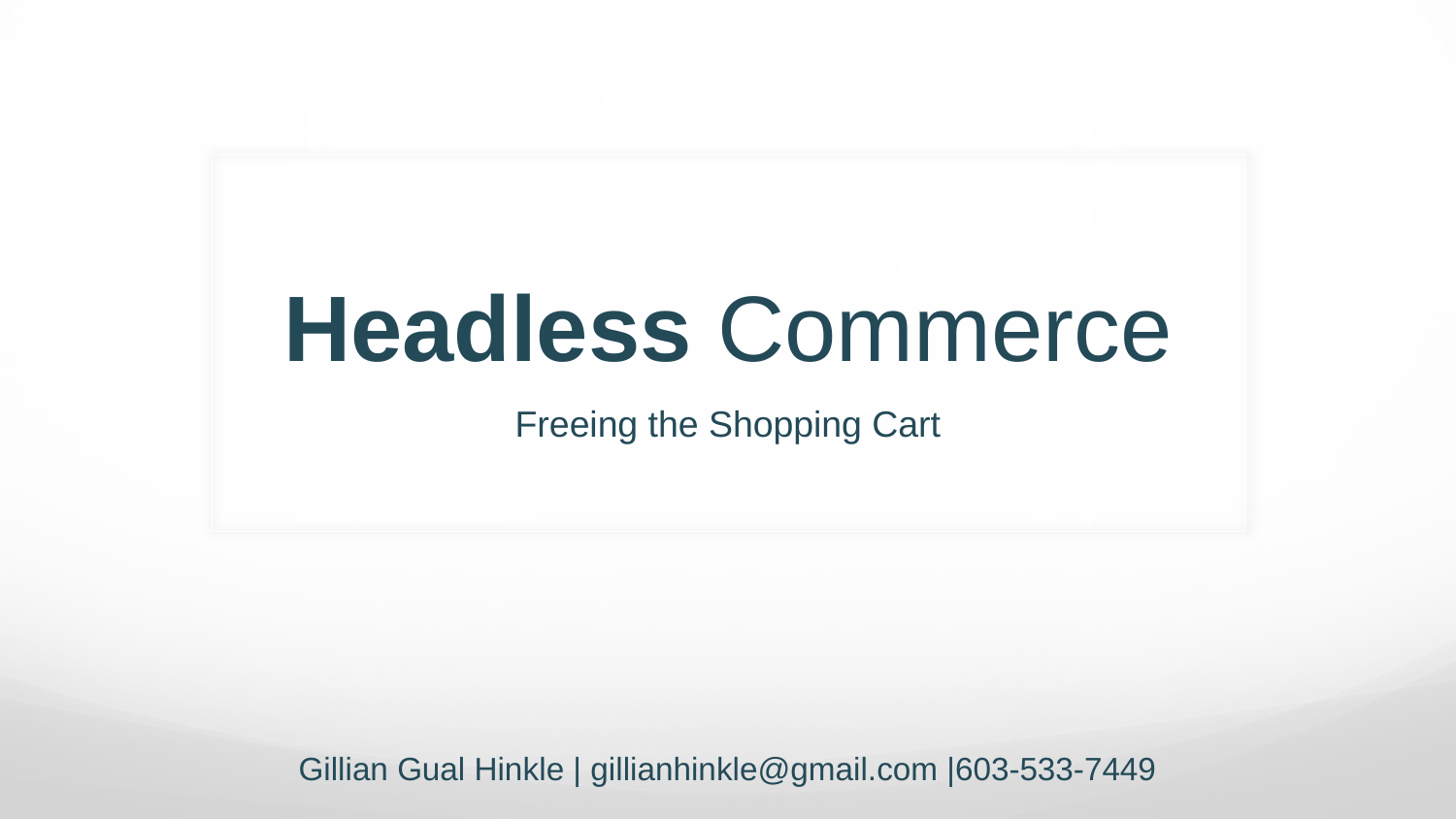

# Headless Commerce
Freeing the Shopping Cart
Gillian Gual Hinkle | gillianhinkle@gmail.com |603-533-7449